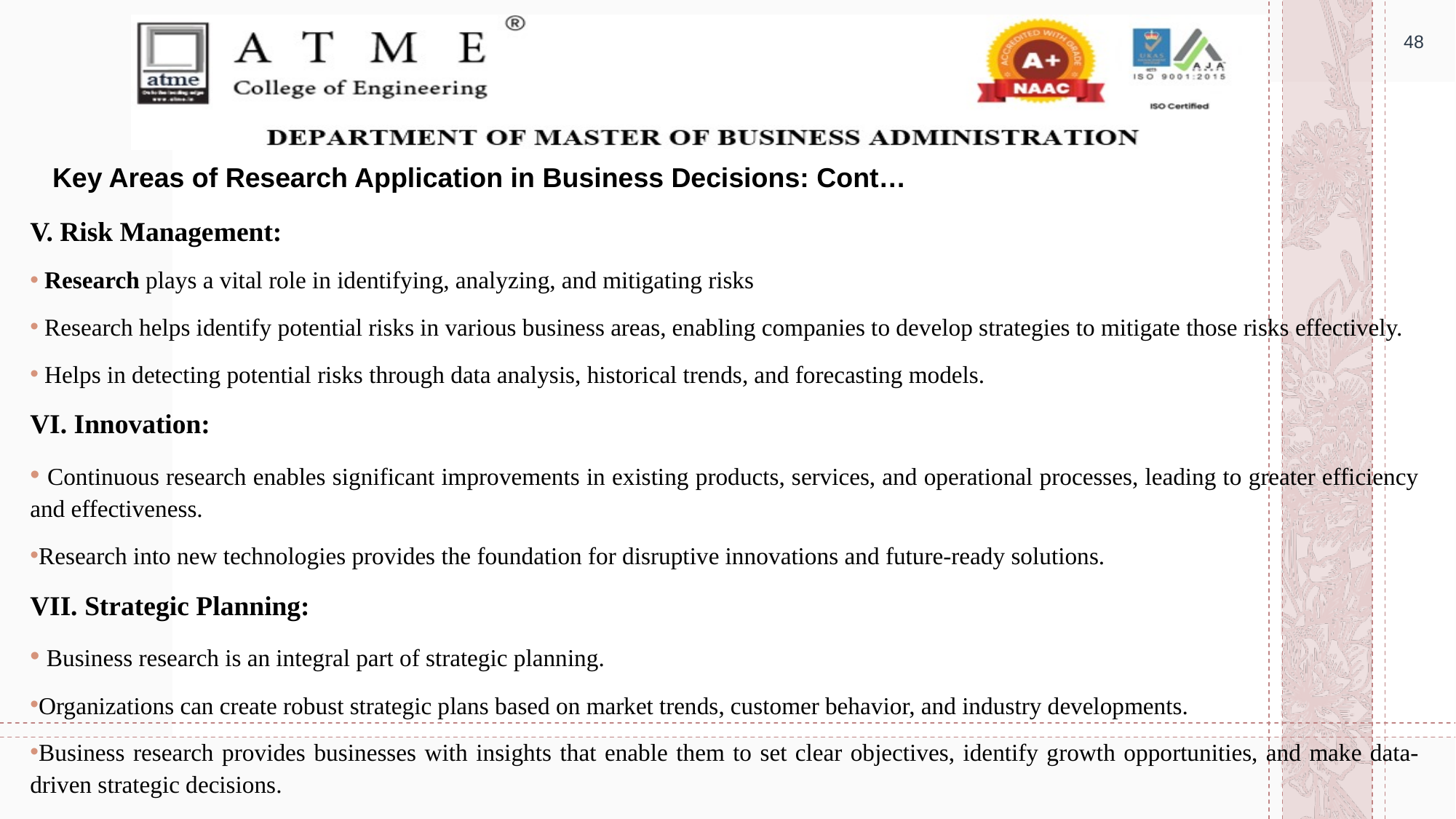

48
# Key Areas of Research Application in Business Decisions: Cont…
V. Risk Management:
 Research plays a vital role in identifying, analyzing, and mitigating risks
 Research helps identify potential risks in various business areas, enabling companies to develop strategies to mitigate those risks effectively.
 Helps in detecting potential risks through data analysis, historical trends, and forecasting models.
VI. Innovation:
 Continuous research enables significant improvements in existing products, services, and operational processes, leading to greater efficiency and effectiveness.
Research into new technologies provides the foundation for disruptive innovations and future-ready solutions.
VII. Strategic Planning:
 Business research is an integral part of strategic planning.
Organizations can create robust strategic plans based on market trends, customer behavior, and industry developments.
Business research provides businesses with insights that enable them to set clear objectives, identify growth opportunities, and make data-driven strategic decisions.